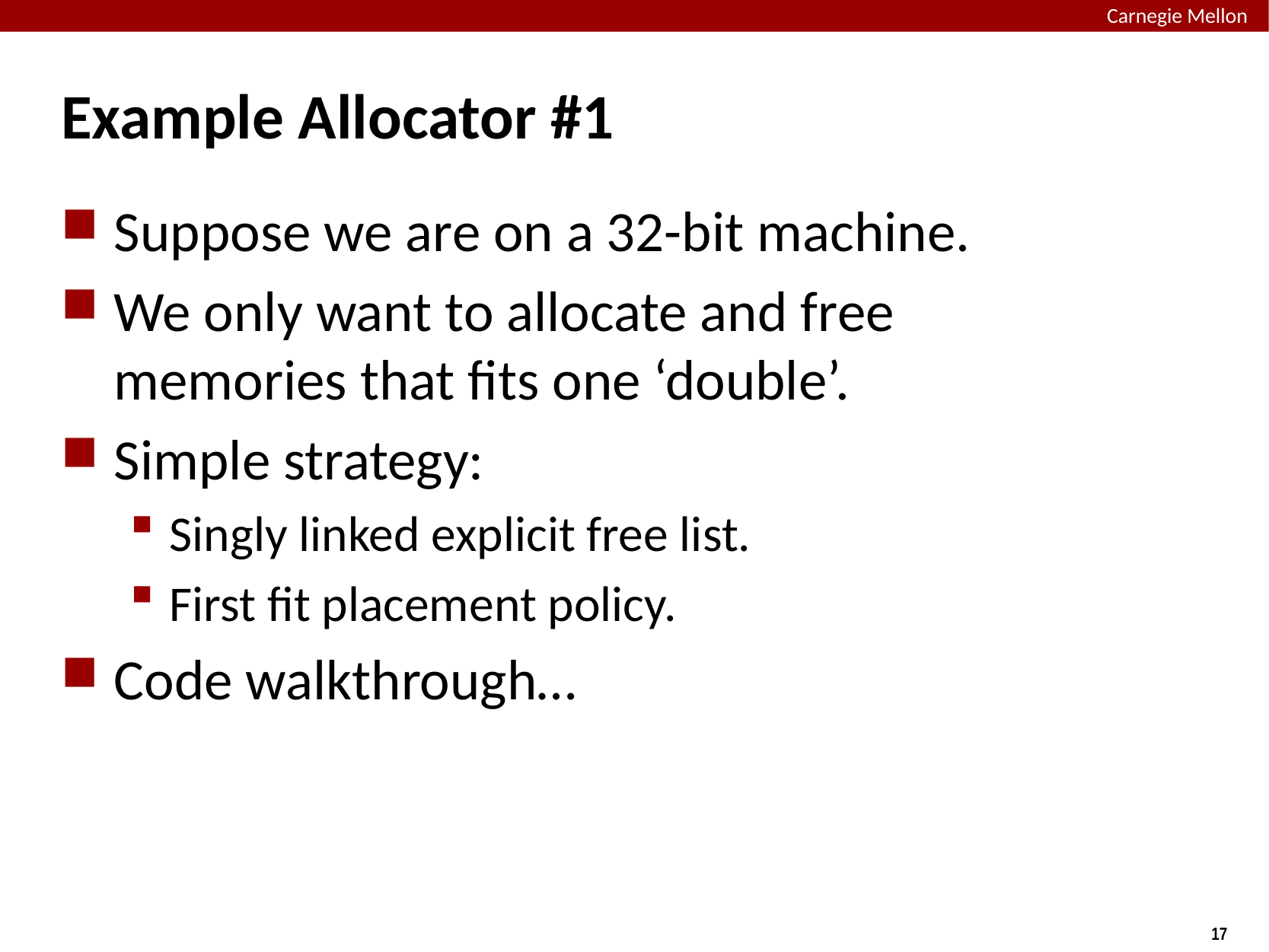

# Example Allocator #1
Suppose we are on a 32-bit machine.
We only want to allocate and free memories that fits one ‘double’.
Simple strategy:
Singly linked explicit free list.
First fit placement policy.
Code walkthrough…